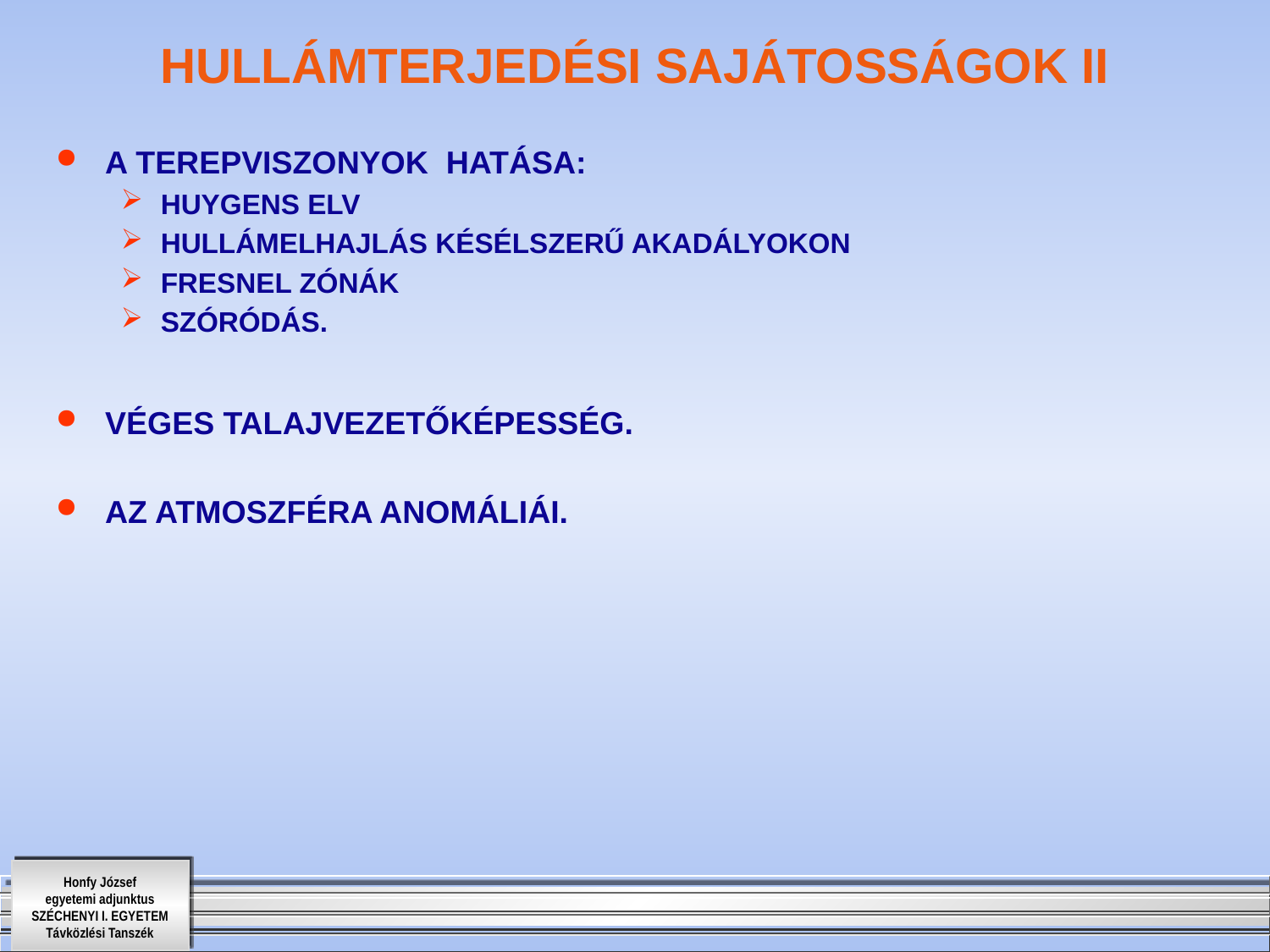

# HULLÁMTERJEDÉSI SAJÁTOSSÁGOK II
A TEREPVISZONYOK  HATÁSA:
HUYGENS ELV
HULLÁMELHAJLÁS KÉSÉLSZERŰ AKADÁLYOKON
FRESNEL ZÓNÁK
SZÓRÓDÁS.

VÉGES TALAJVEZETŐKÉPESSÉG.

AZ ATMOSZFÉRA ANOMÁLIÁI.